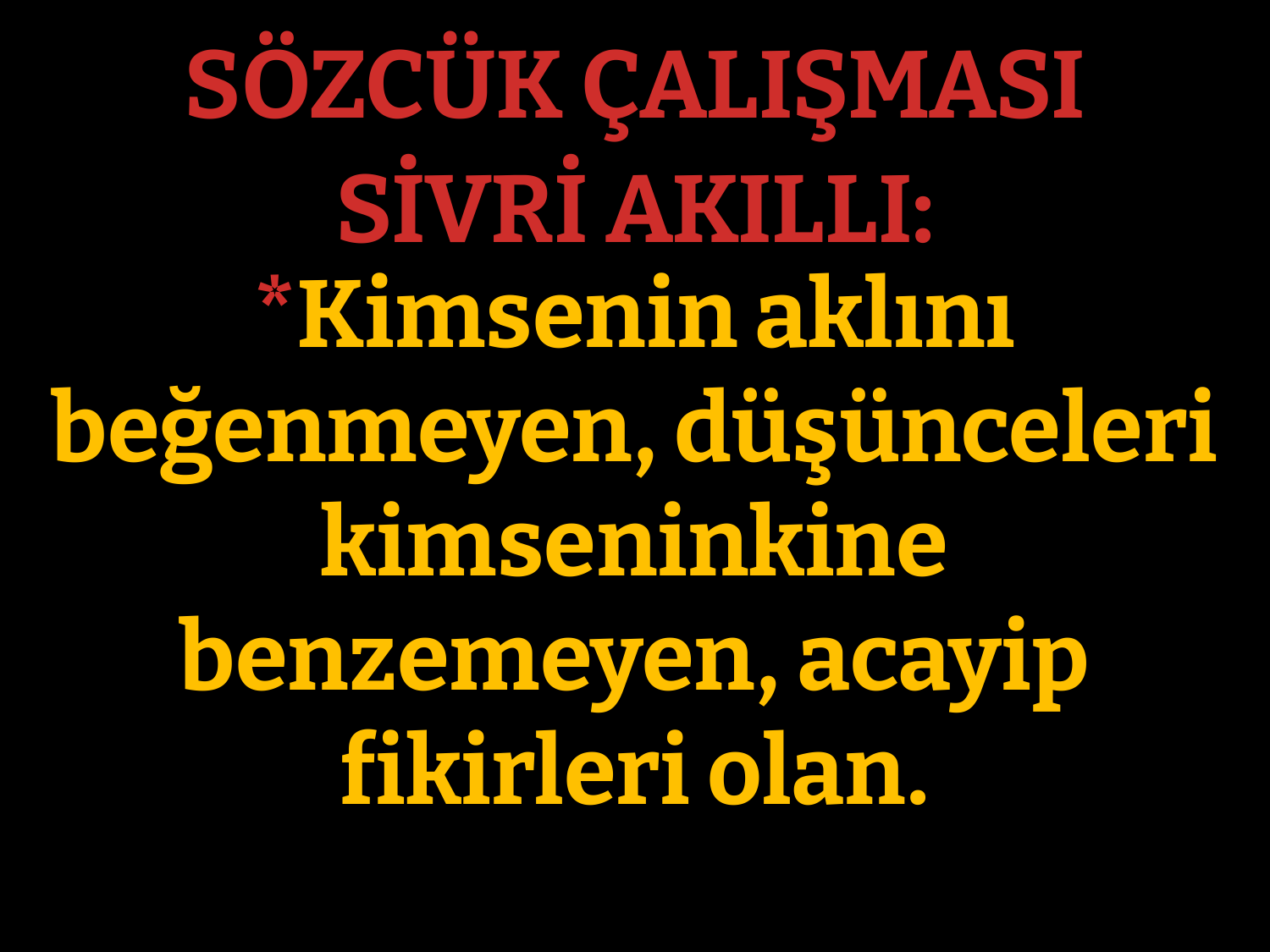

SÖZCÜK ÇALIŞMASI
SİVRİ AKILLI:
*Kimsenin aklını beğenmeyen, düşünceleri kimseninkine benzemeyen, acayip fikirleri olan.